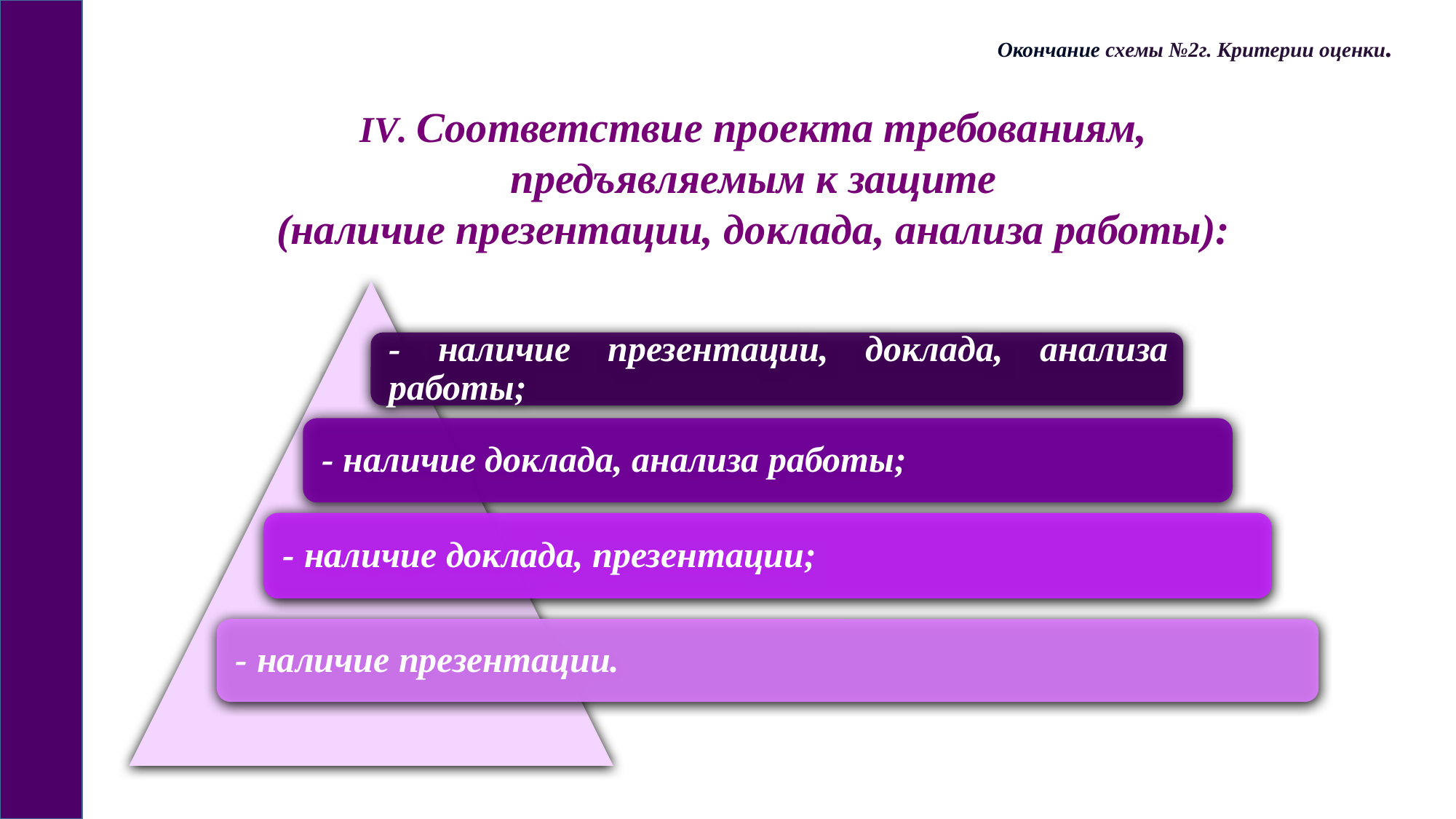

Окончание схемы №2г. Критерии оценки.
IV. Соответствие проекта требованиям,
 предъявляемым к защите
(наличие презентации, доклада, анализа работы):
- наличие презентации, доклада, анализа работы;
- наличие доклада, анализа работы;
- наличие доклада, презентации;
- наличие презентации.